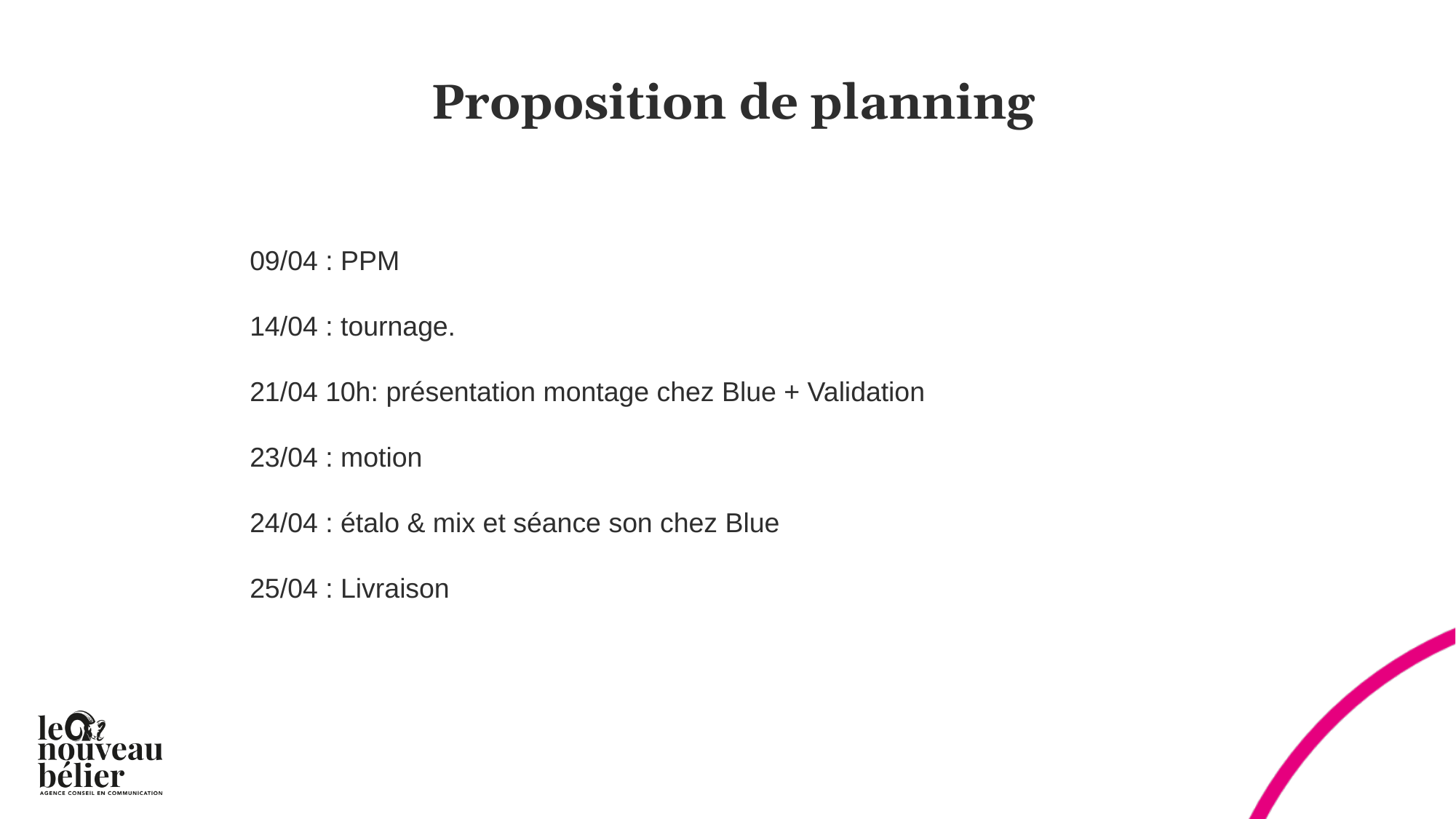

# Proposition de planning
09/04 : PPM
14/04 : tournage.
21/04 10h: présentation montage chez Blue + Validation
23/04 : motion
24/04 : étalo & mix et séance son chez Blue
25/04 : Livraison